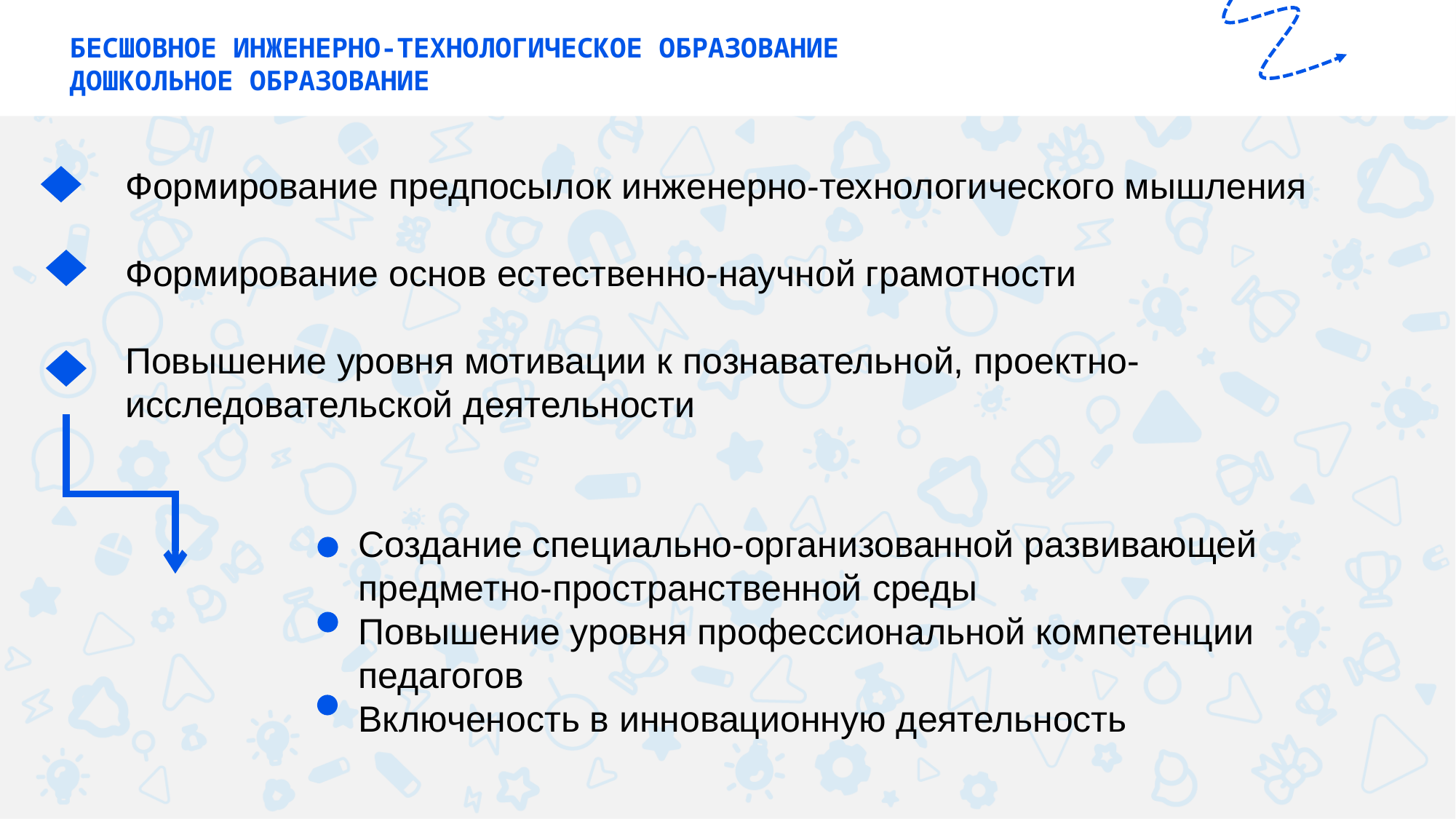

БЕСШОВНОЕ ИНЖЕНЕРНО-ТЕХНОЛОГИЧЕСКОЕ ОБРАЗОВАНИЕ
ДОШКОЛЬНОЕ ОБРАЗОВАНИЕ
Формирование предпосылок инженерно-технологического мышления

Формирование основ естественно-научной грамотности

Повышение уровня мотивации к познавательной, проектно-исследовательской деятельности

Создание специально-организованной развивающей предметно-пространственной среды
Повышение уровня профессиональной компетенции педагогов
Включеность в инновационную деятельность